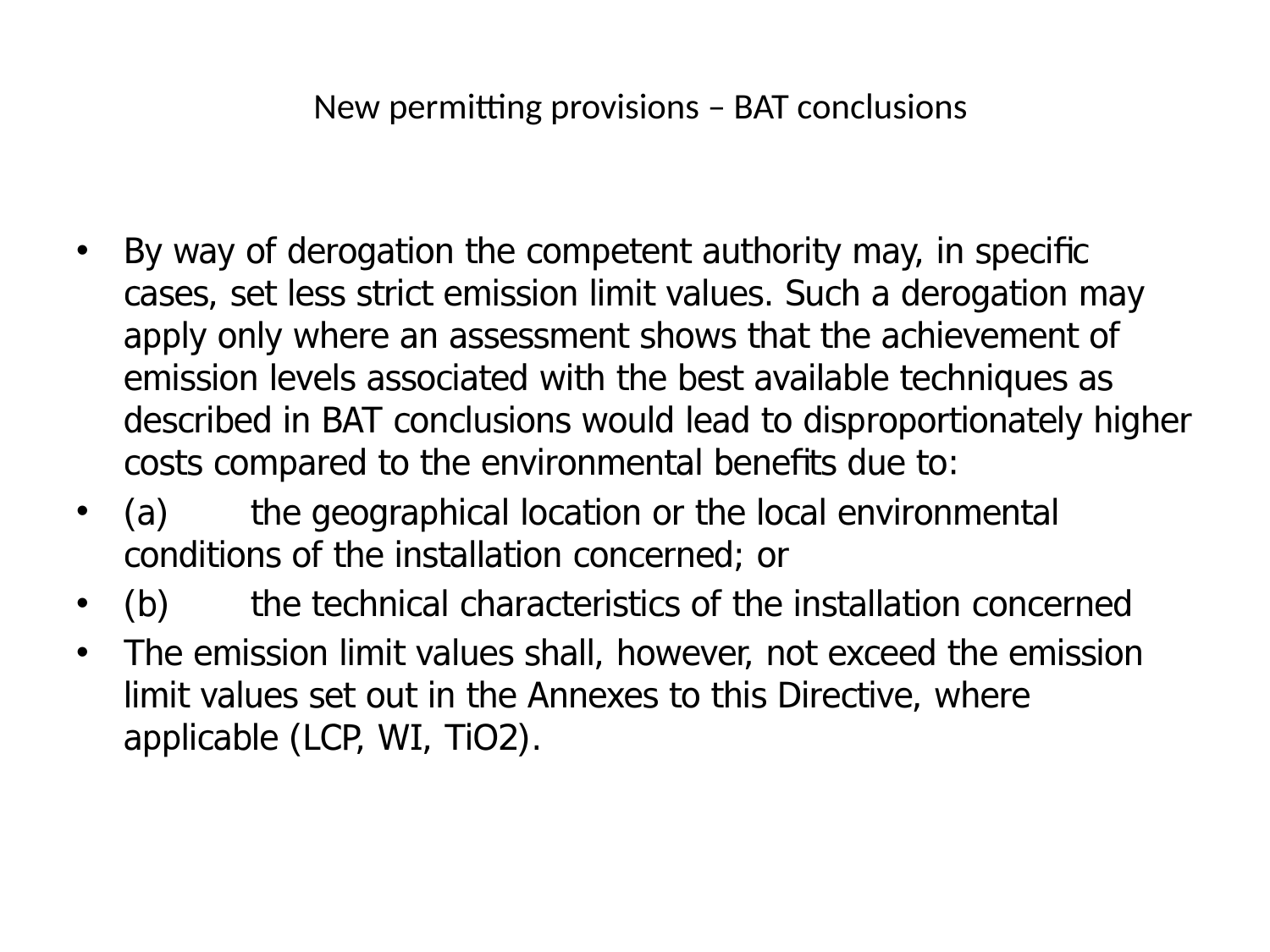

# New permitting provisions – BAT conclusions
By way of derogation the competent authority may, in specific cases, set less strict emission limit values. Such a derogation may apply only where an assessment shows that the achievement of emission levels associated with the best available techniques as described in BAT conclusions would lead to disproportionately higher costs compared to the environmental benefits due to:
(a) 	the geographical location or the local environmental conditions of the installation concerned; or
(b) 	the technical characteristics of the installation concerned
The emission limit values shall, however, not exceed the emission limit values set out in the Annexes to this Directive, where applicable (LCP, WI, TiO2).